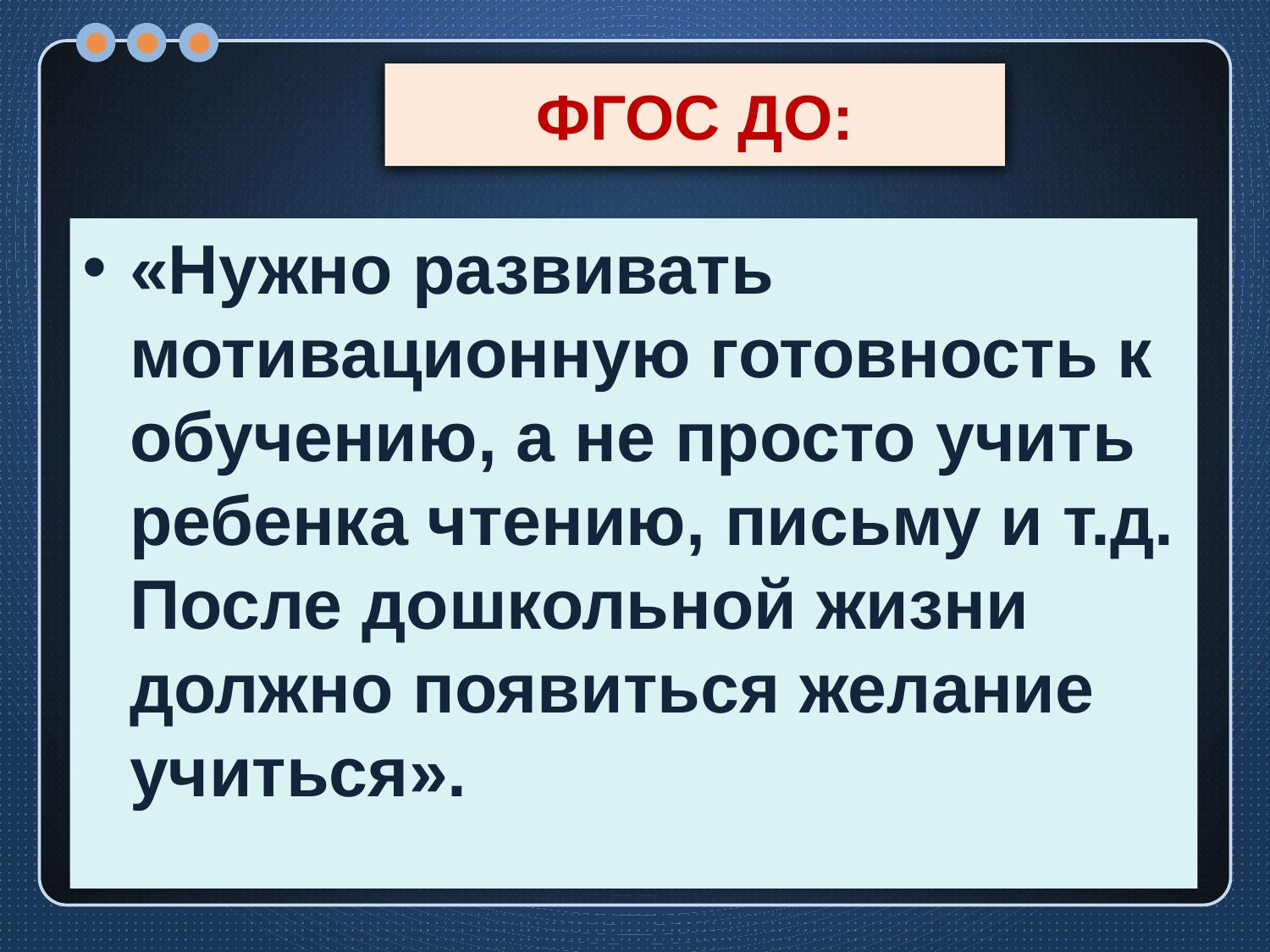

# ФГОС ДО:
«Нужно развивать мотивационную готовность к обучению, а не просто учить ребенка чтению, письму и т.д. После дошкольной жизни должно появиться желание учиться».